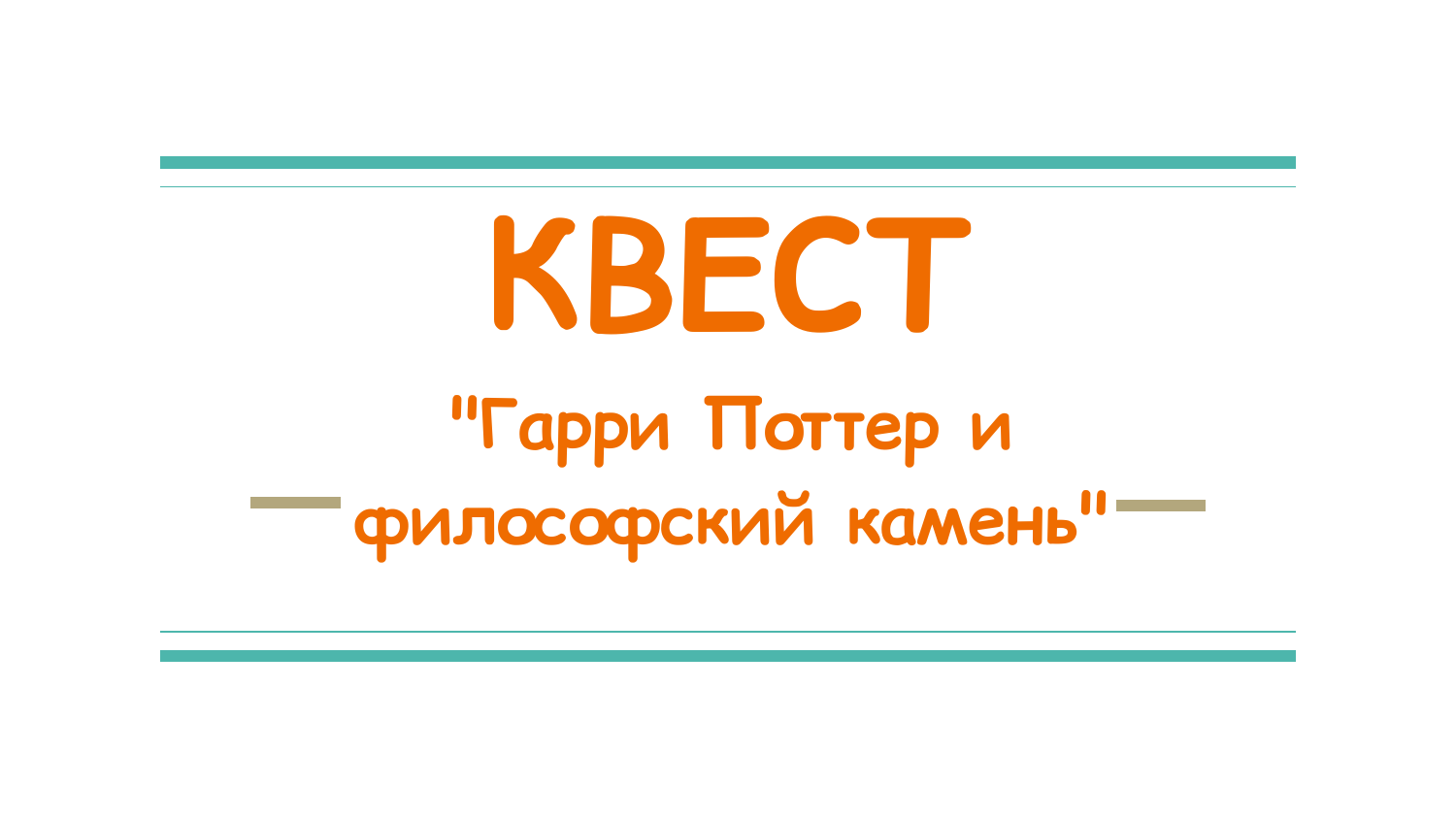

# КВЕСТ
"Гарри Поттер и философский камень"